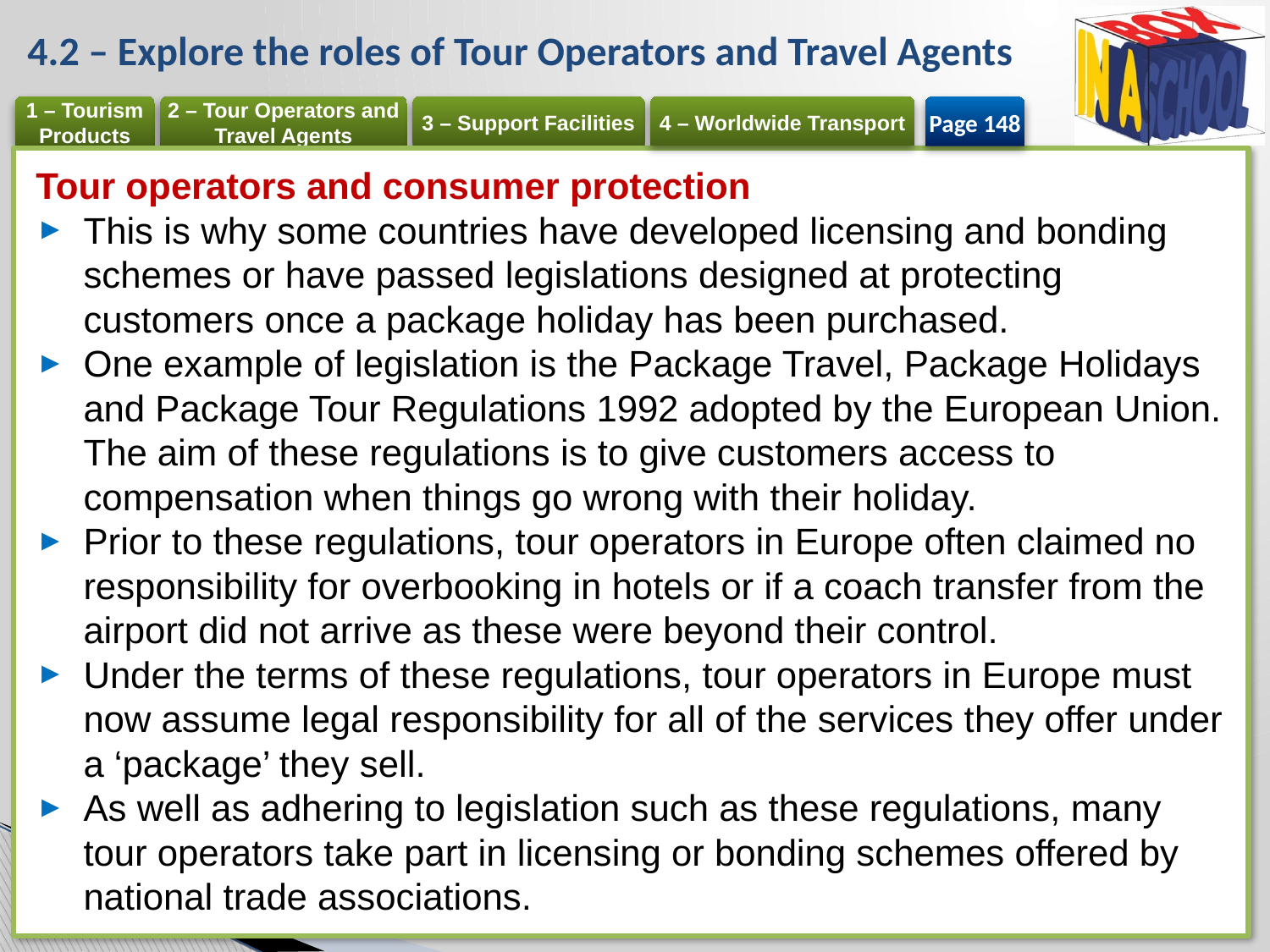

# 4.2 – Explore the roles of Tour Operators and Travel Agents
Page 148
Tour operators and consumer protection
This is why some countries have developed licensing and bonding schemes or have passed legislations designed at protecting customers once a package holiday has been purchased.
One example of legislation is the Package Travel, Package Holidays and Package Tour Regulations 1992 adopted by the European Union. The aim of these regulations is to give customers access to compensation when things go wrong with their holiday.
Prior to these regulations, tour operators in Europe often claimed no responsibility for overbooking in hotels or if a coach transfer from the airport did not arrive as these were beyond their control.
Under the terms of these regulations, tour operators in Europe must now assume legal responsibility for all of the services they offer under a ‘package’ they sell.
As well as adhering to legislation such as these regulations, many tour operators take part in licensing or bonding schemes offered by national trade associations.